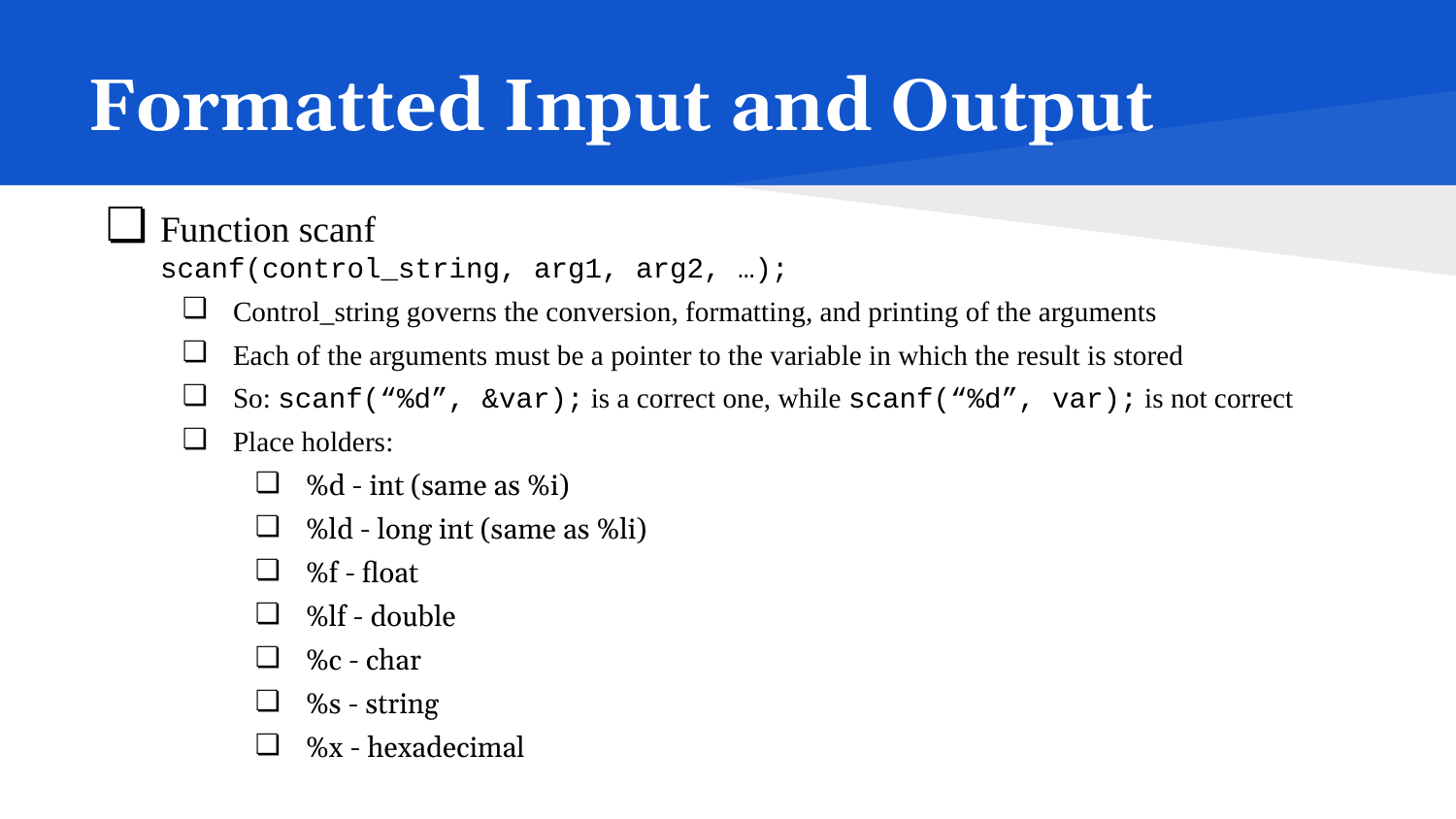

# Formatted Input and Output
Function scanf
scanf(control_string, arg1, arg2, …);
Control_string governs the conversion, formatting, and printing of the arguments
Each of the arguments must be a pointer to the variable in which the result is stored
So: scanf(“%d”, &var); is a correct one, while scanf(“%d”, var); is not correct
Place holders:
%d - int (same as %i)
%ld - long int (same as %li)
%f - float
%lf - double
%c - char
%s - string
%x - hexadecimal